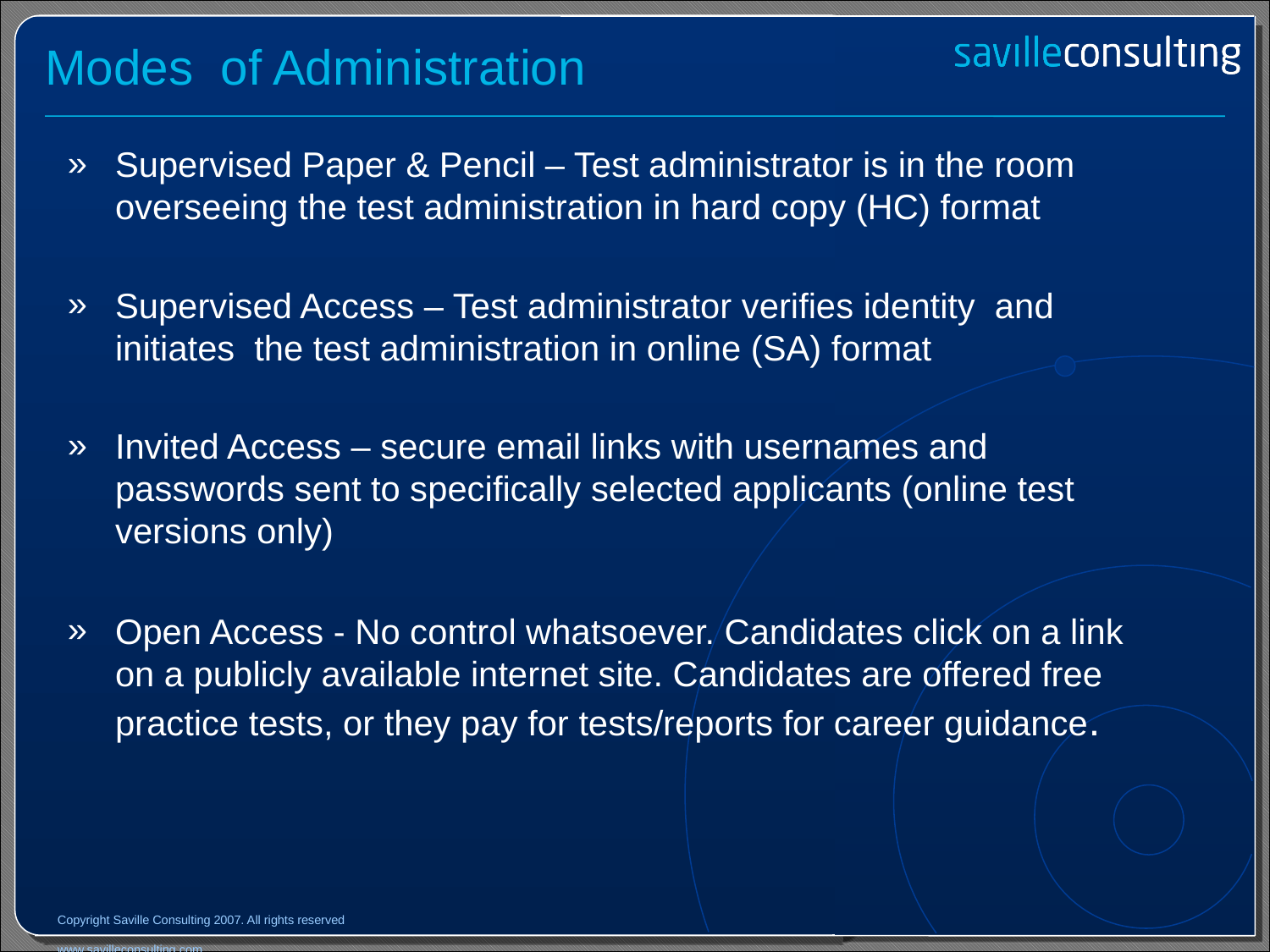

# Modes  of Administration
Supervised Paper & Pencil – Test administrator is in the room overseeing the test administration in hard copy (HC) format

Supervised Access – Test administrator verifies identity  and initiates  the test administration in online (SA) format

Invited Access – secure email links with usernames and passwords sent to specifically selected applicants (online test versions only)

Open Access - No control whatsoever. Candidates click on a link on a publicly available internet site. Candidates are offered free practice tests, or they pay for tests/reports for career guidance.